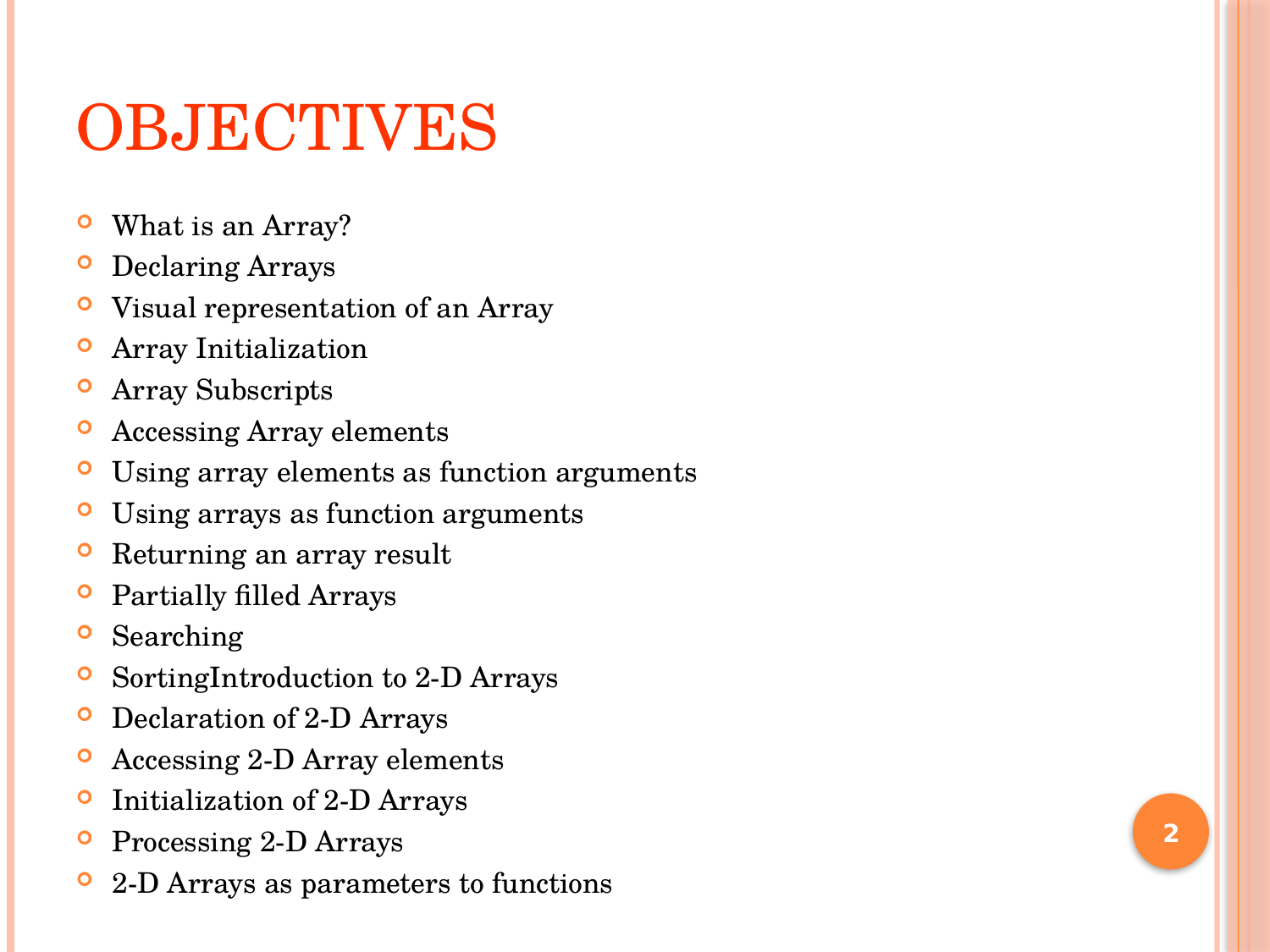

# Objectives
What is an Array?
Declaring Arrays
Visual representation of an Array
Array Initialization
Array Subscripts
Accessing Array elements
Using array elements as function arguments
Using arrays as function arguments
Returning an array result
Partially filled Arrays
Searching
SortingIntroduction to 2-D Arrays
Declaration of 2-D Arrays
Accessing 2-D Array elements
Initialization of 2-D Arrays
Processing 2-D Arrays
2-D Arrays as parameters to functions
2